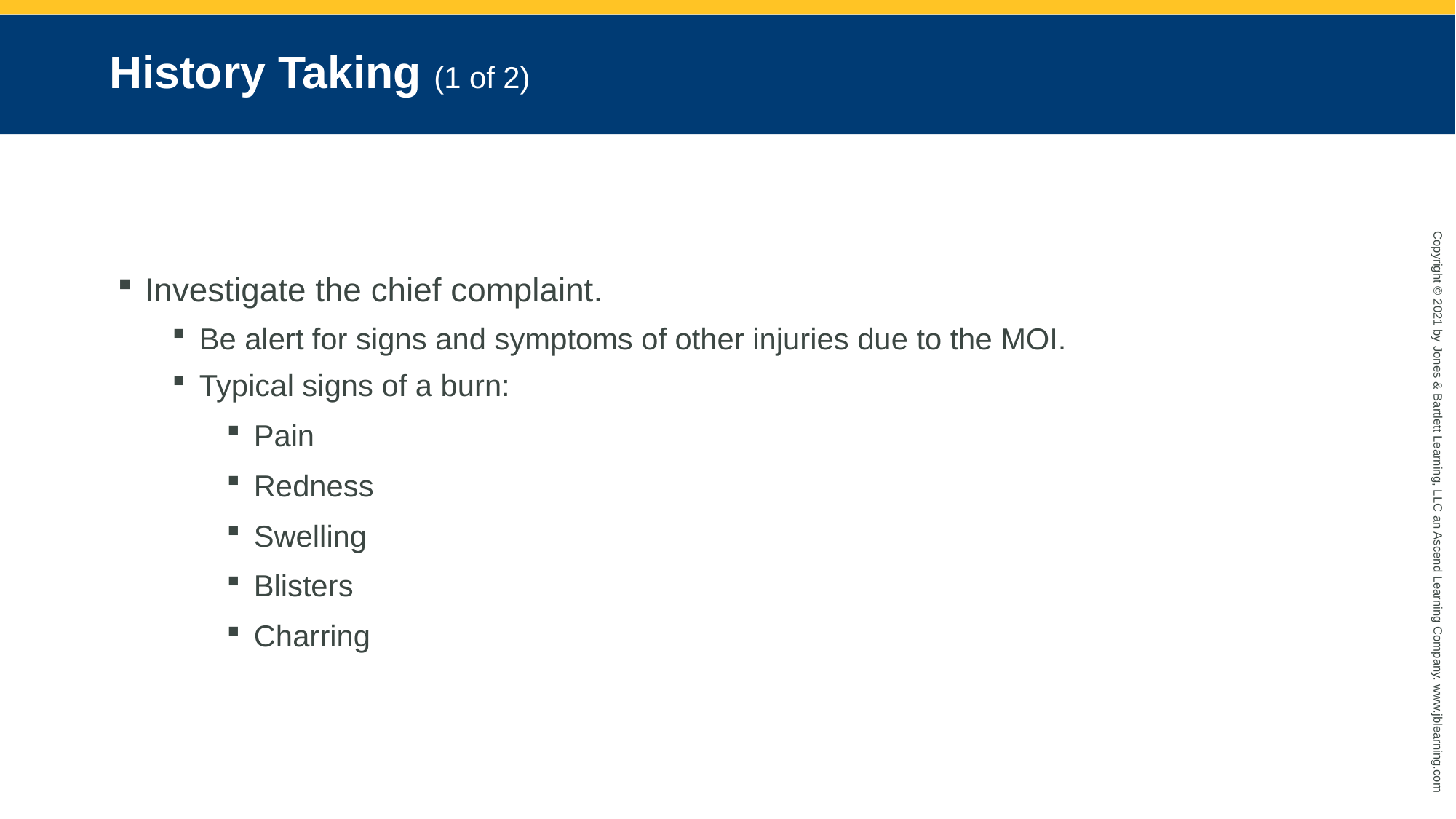

# History Taking (1 of 2)
Investigate the chief complaint.
Be alert for signs and symptoms of other injuries due to the MOI.
Typical signs of a burn:
Pain
Redness
Swelling
Blisters
Charring